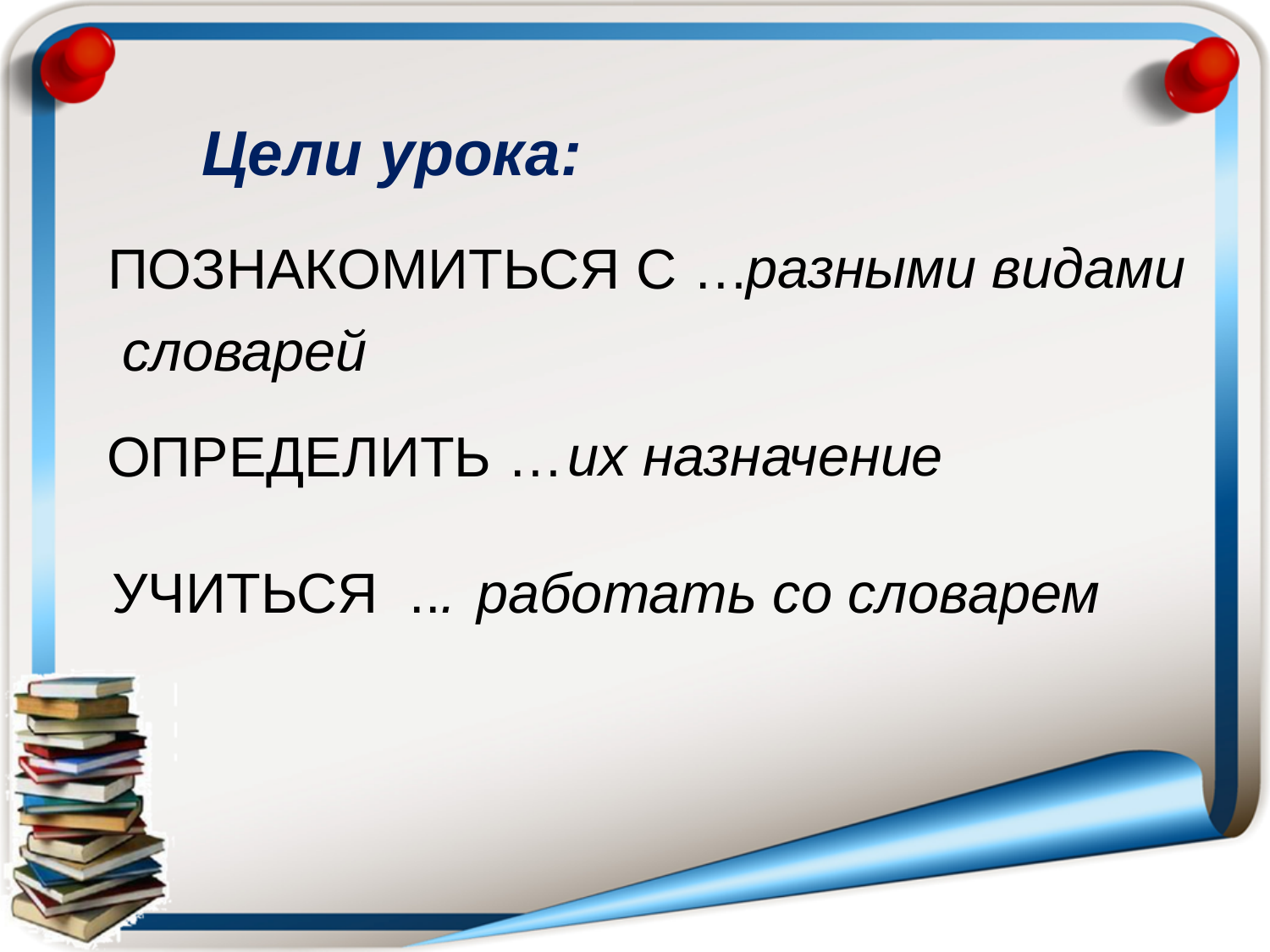

Цели урока:

разными видами
ПОЗНАКОМИТЬСЯ С …
словарей

ОПРЕДЕЛИТЬ …
их назначение
УЧИТЬСЯ  ...
работать со словарем